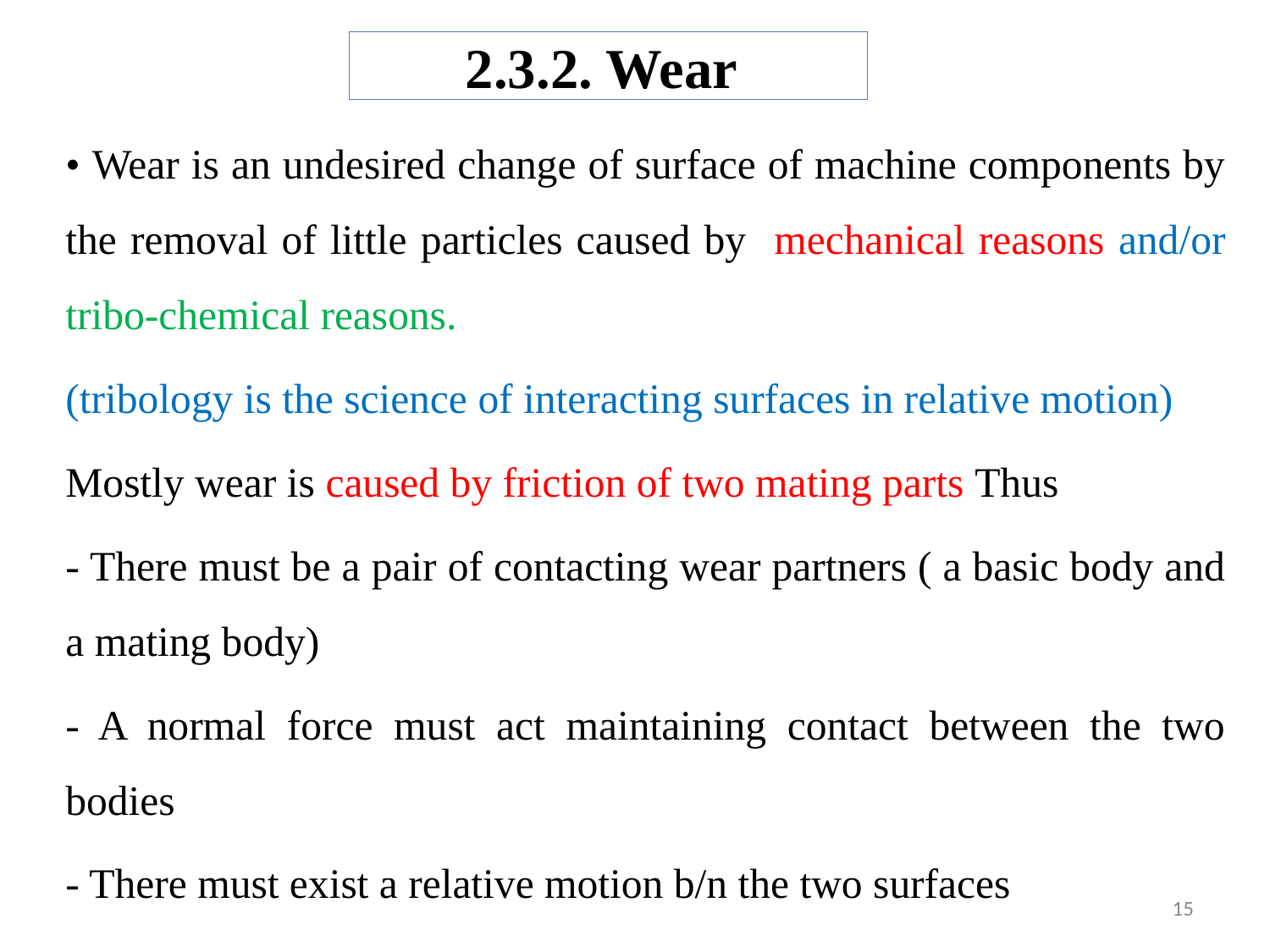

# 2.3.2. Wear
• Wear is an undesired change of surface of machine components by the removal of little particles caused by  mechanical reasons and/or tribo-chemical reasons.
(tribology is the science of interacting surfaces in relative motion)
Mostly wear is caused by friction of two mating parts Thus
- There must be a pair of contacting wear partners ( a basic body and a mating body)
- A normal force must act maintaining contact between the two bodies
- There must exist a relative motion b/n the two surfaces
15